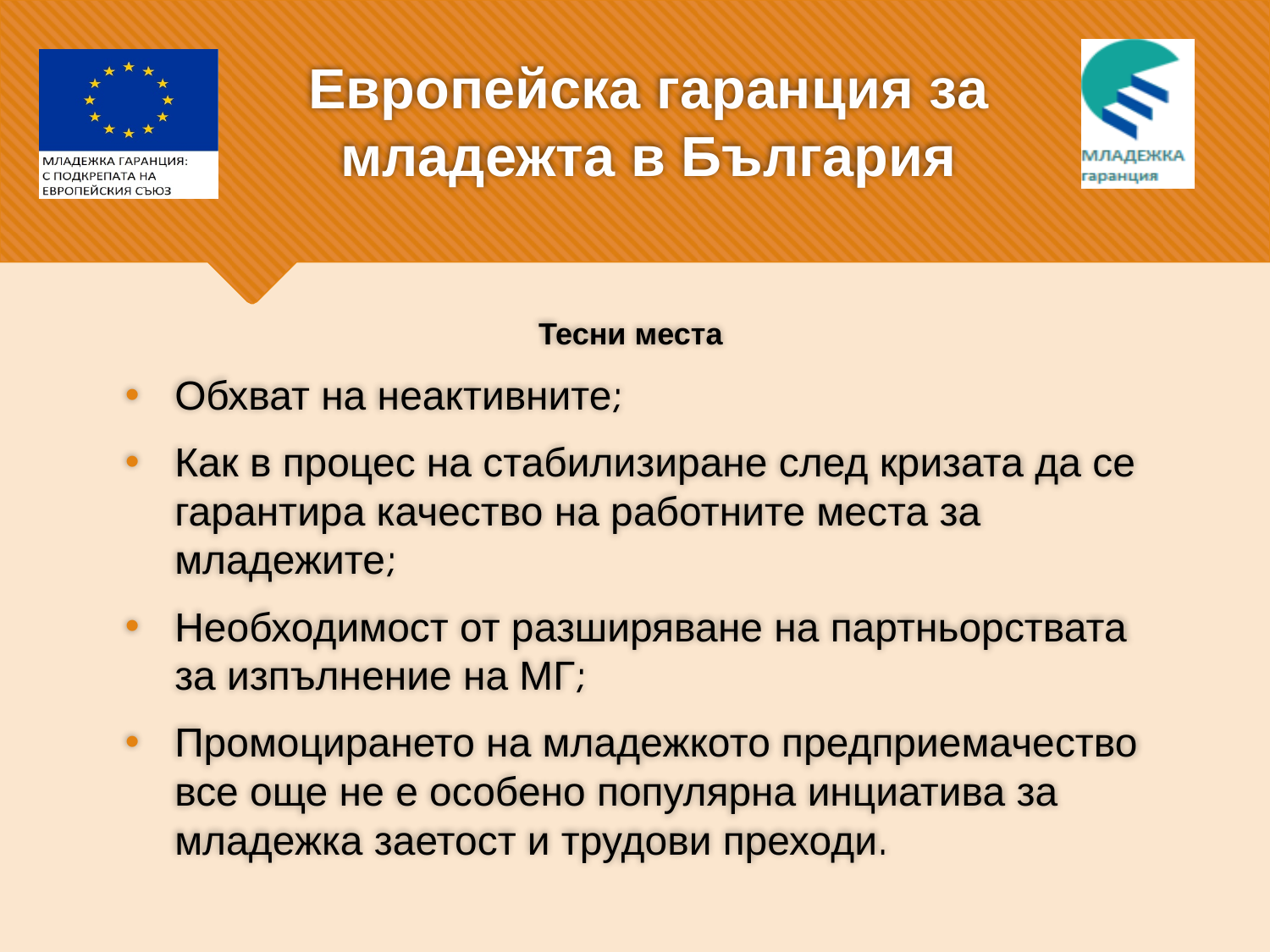

# Европейска гаранция за младежта в България
Тесни места
Обхват на неактивните;
Как в процес на стабилизиране след кризата да се гарантира качество на работните места за младежите;
Необходимост от разширяване на партньорствата за изпълнение на МГ;
Промоцирането на младежкото предприемачество все още не е особено популярна инциатива за младежка заетост и трудови преходи.